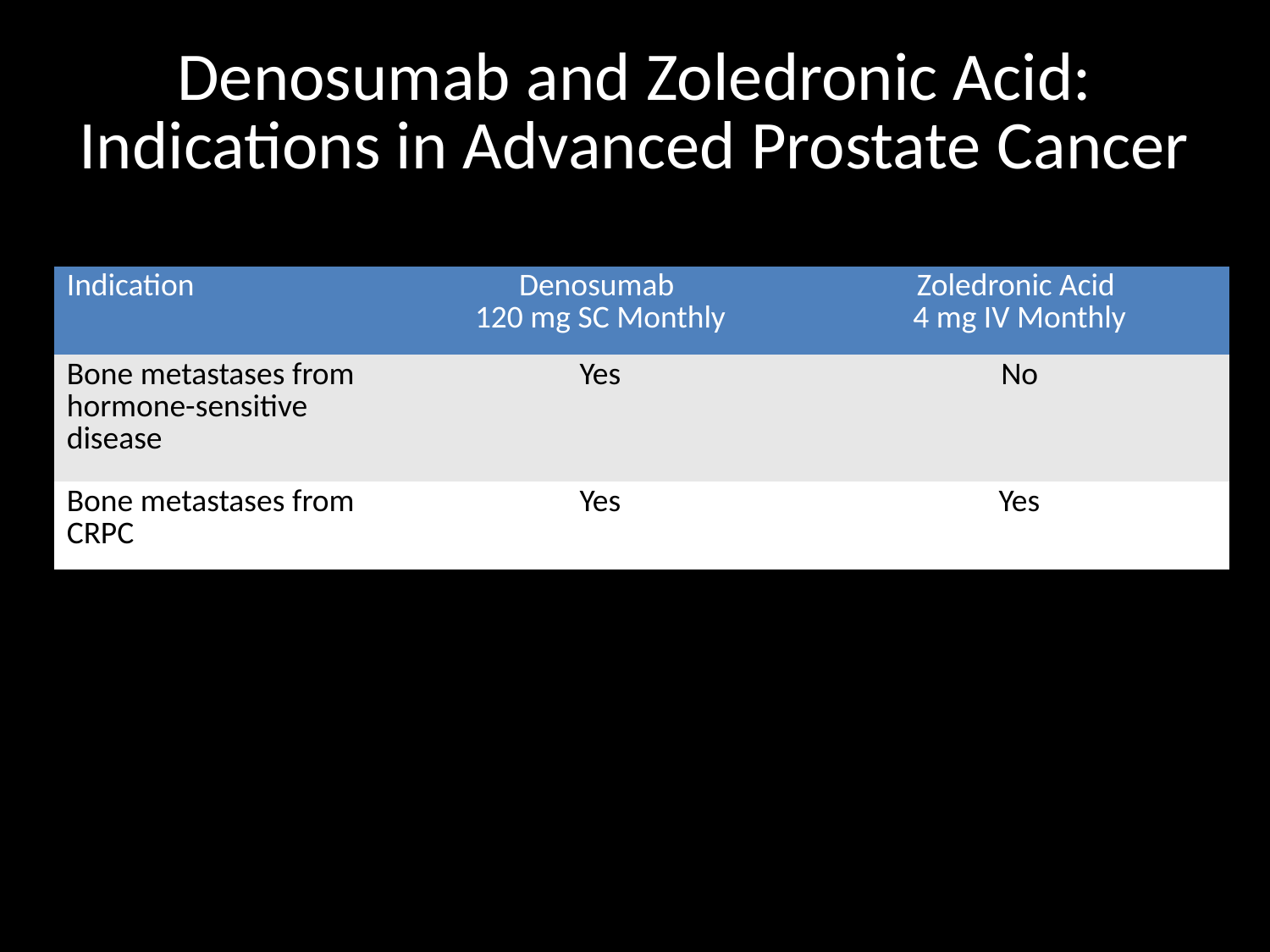

# Denosumab and Zoledronic Acid: Indications in Advanced Prostate Cancer
| Indication | Denosumab 120 mg SC Monthly | Zoledronic Acid 4 mg IV Monthly |
| --- | --- | --- |
| Bone metastases from hormone-sensitive disease | Yes | No |
| Bone metastases from CRPC | Yes | Yes |